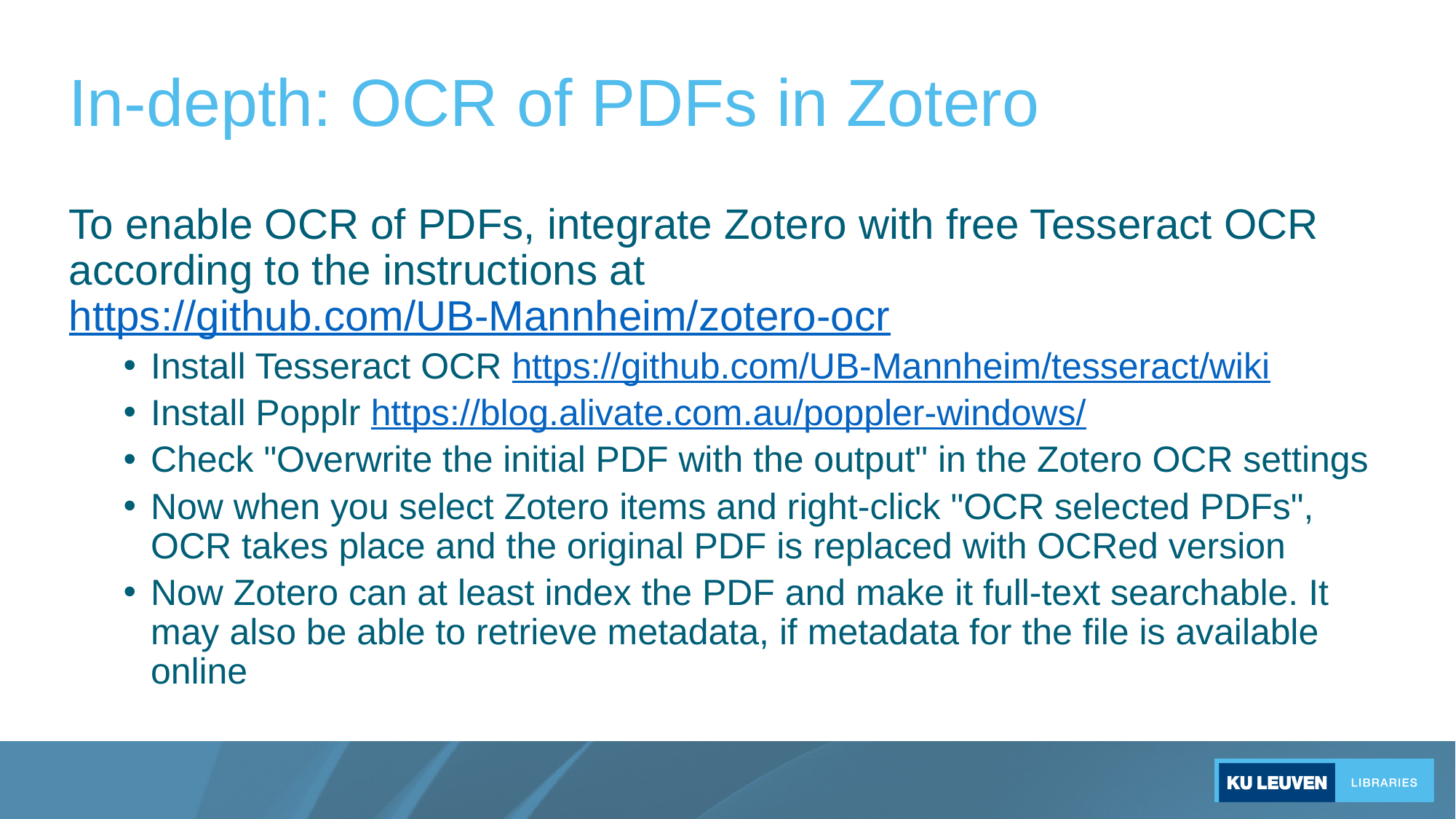

# In-depth: OCR of PDFs in Zotero
To enable OCR of PDFs, integrate Zotero with free Tesseract OCR according to the instructions at https://github.com/UB-Mannheim/zotero-ocr
Install Tesseract OCR https://github.com/UB-Mannheim/tesseract/wiki
Install Popplr https://blog.alivate.com.au/poppler-windows/
Check "Overwrite the initial PDF with the output" in the Zotero OCR settings
Now when you select Zotero items and right-click "OCR selected PDFs", OCR takes place and the original PDF is replaced with OCRed version
Now Zotero can at least index the PDF and make it full-text searchable. It may also be able to retrieve metadata, if metadata for the file is available online